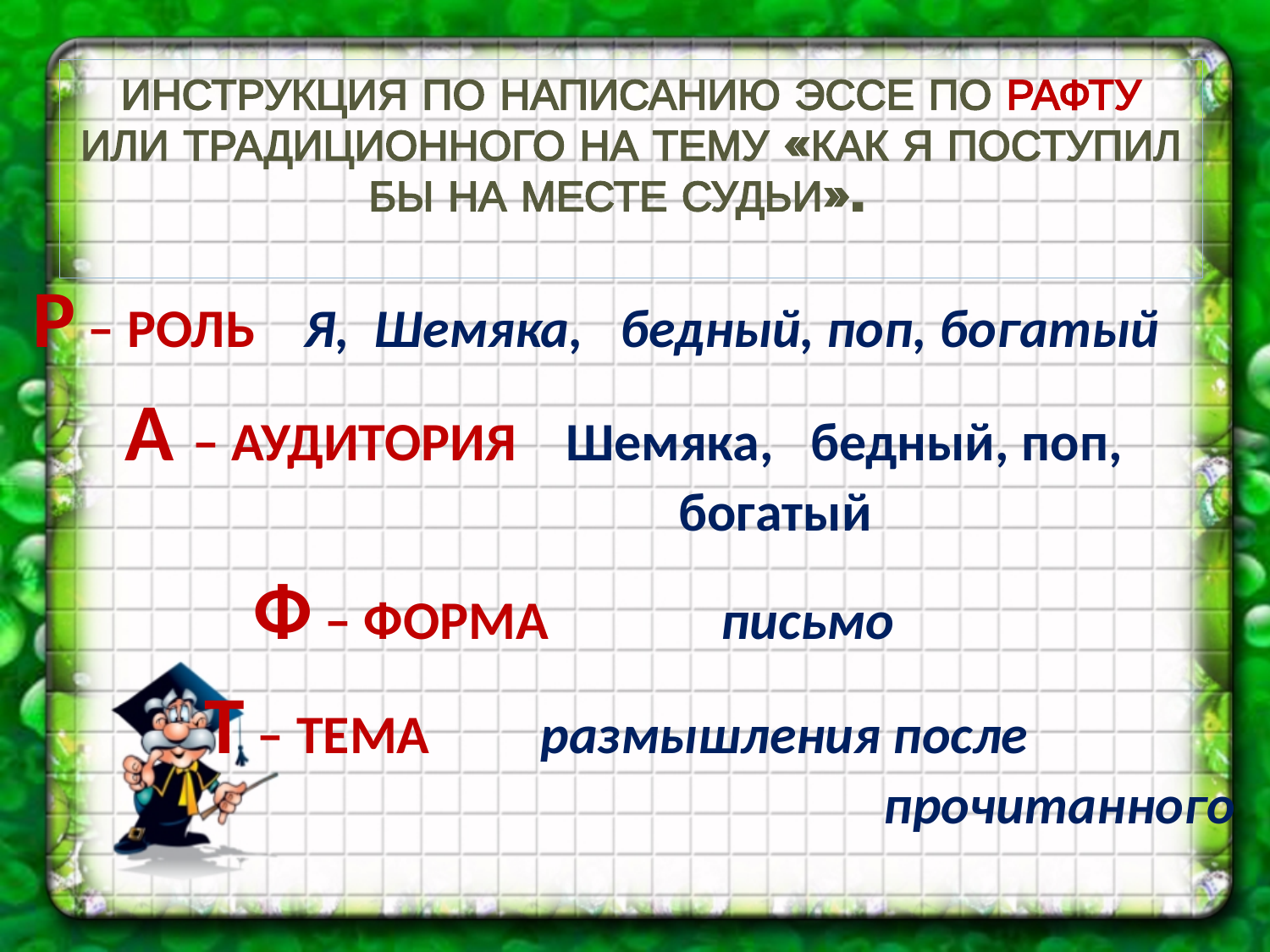

# ИНСТРУКЦИЯ ПО НАПИСАНИЮ ЭССЕ ПО РАФТУ ИЛИ ТРАДИЦИОННОГО НА ТЕМУ «КАК Я ПОСТУПИЛ БЫ НА МЕСТЕ СУДЬИ».

Р – РОЛЬ    Я,  Шемяка,   бедный, поп, богатый
     А – АУДИТОРИЯ    Шемяка,   бедный, поп,                                                           богатый
            Ф – ФОРМА              письмо
         Т – ТЕМА         размышления после                                                                                 прочитанного